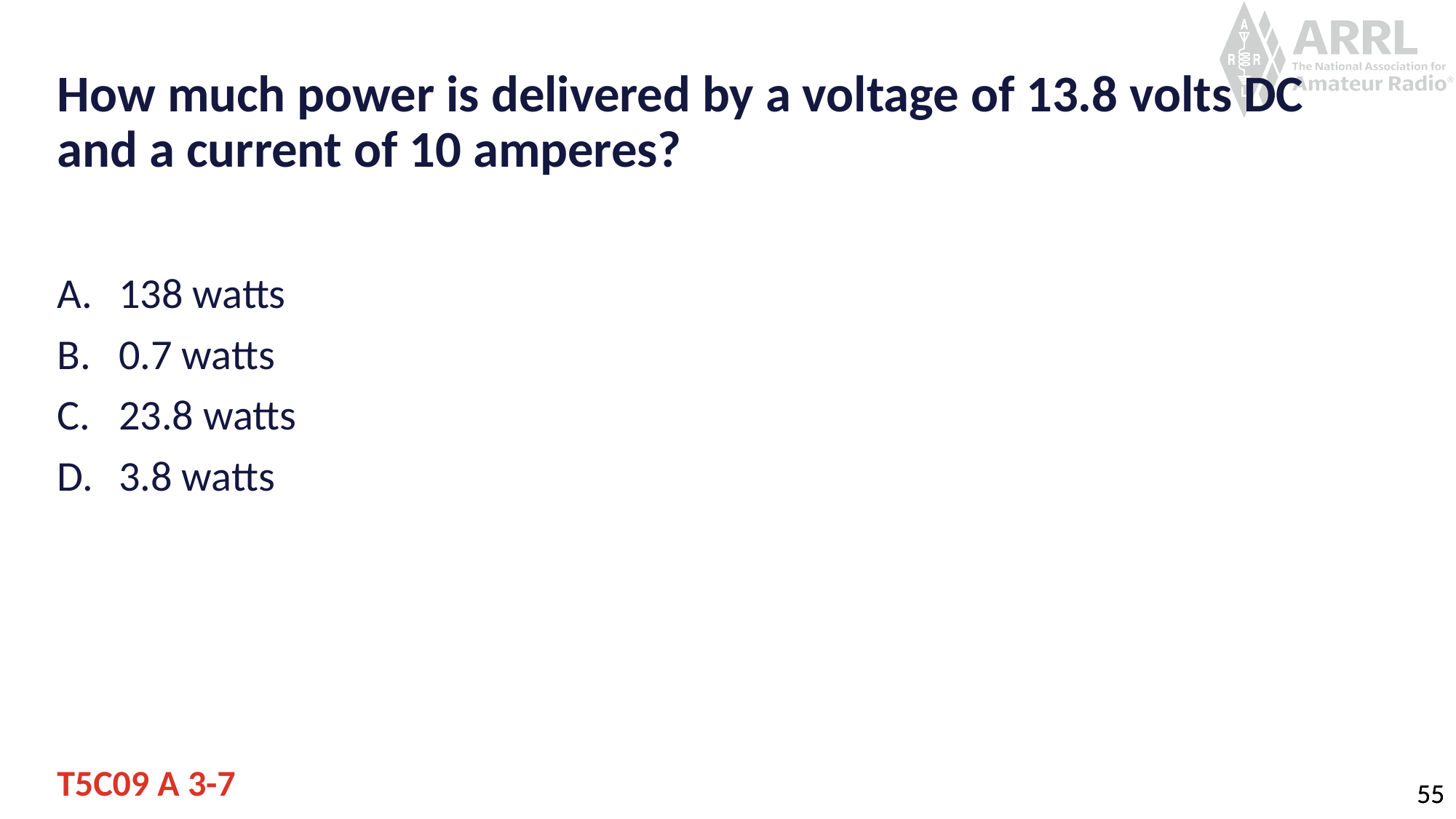

# How much power is delivered by a voltage of 13.8 volts DC and a current of 10 amperes?
138 watts
0.7 watts
23.8 watts
3.8 watts
T5C09 A 3-7